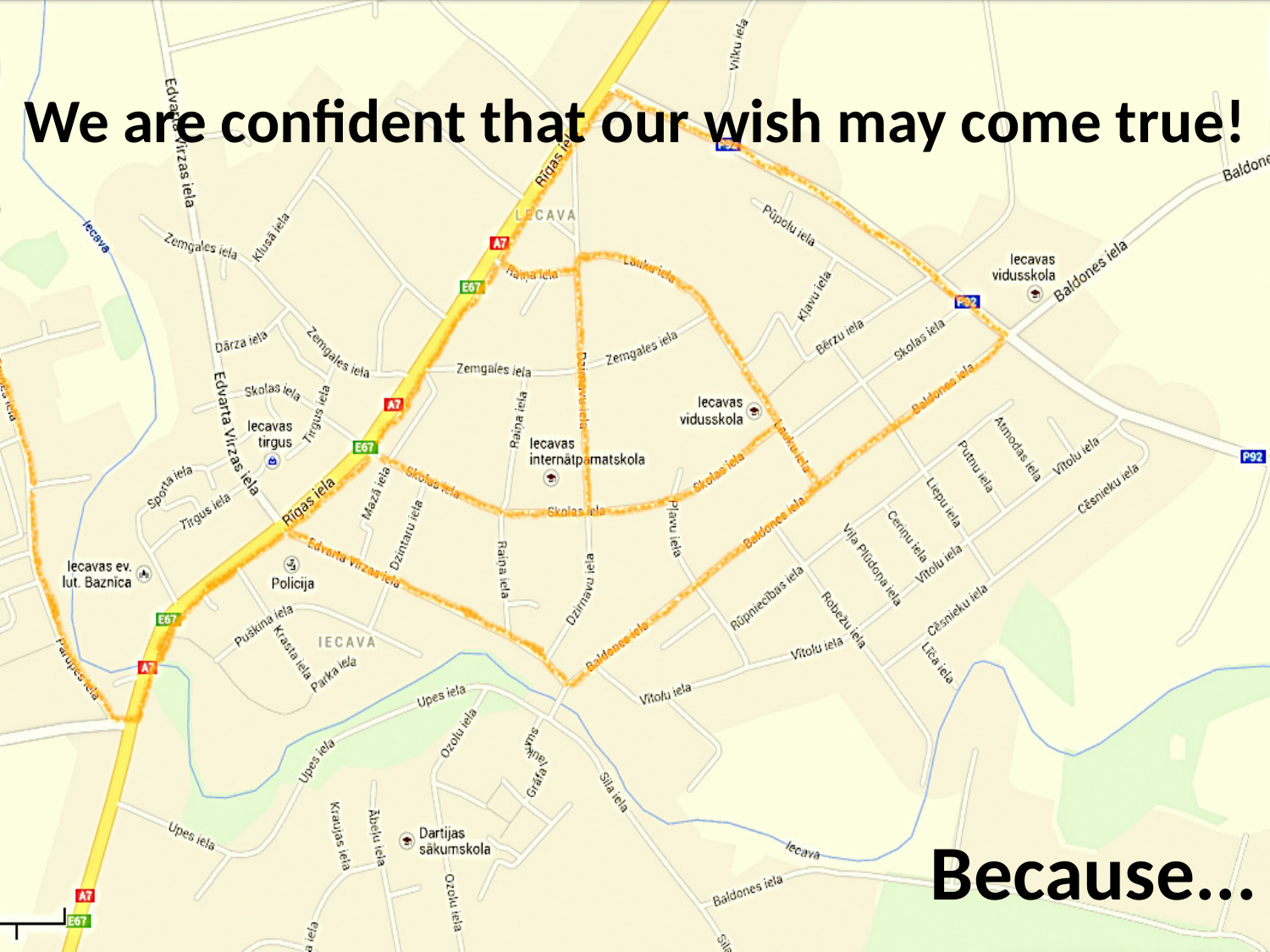

# We are confident that our wish may come true!
Because...